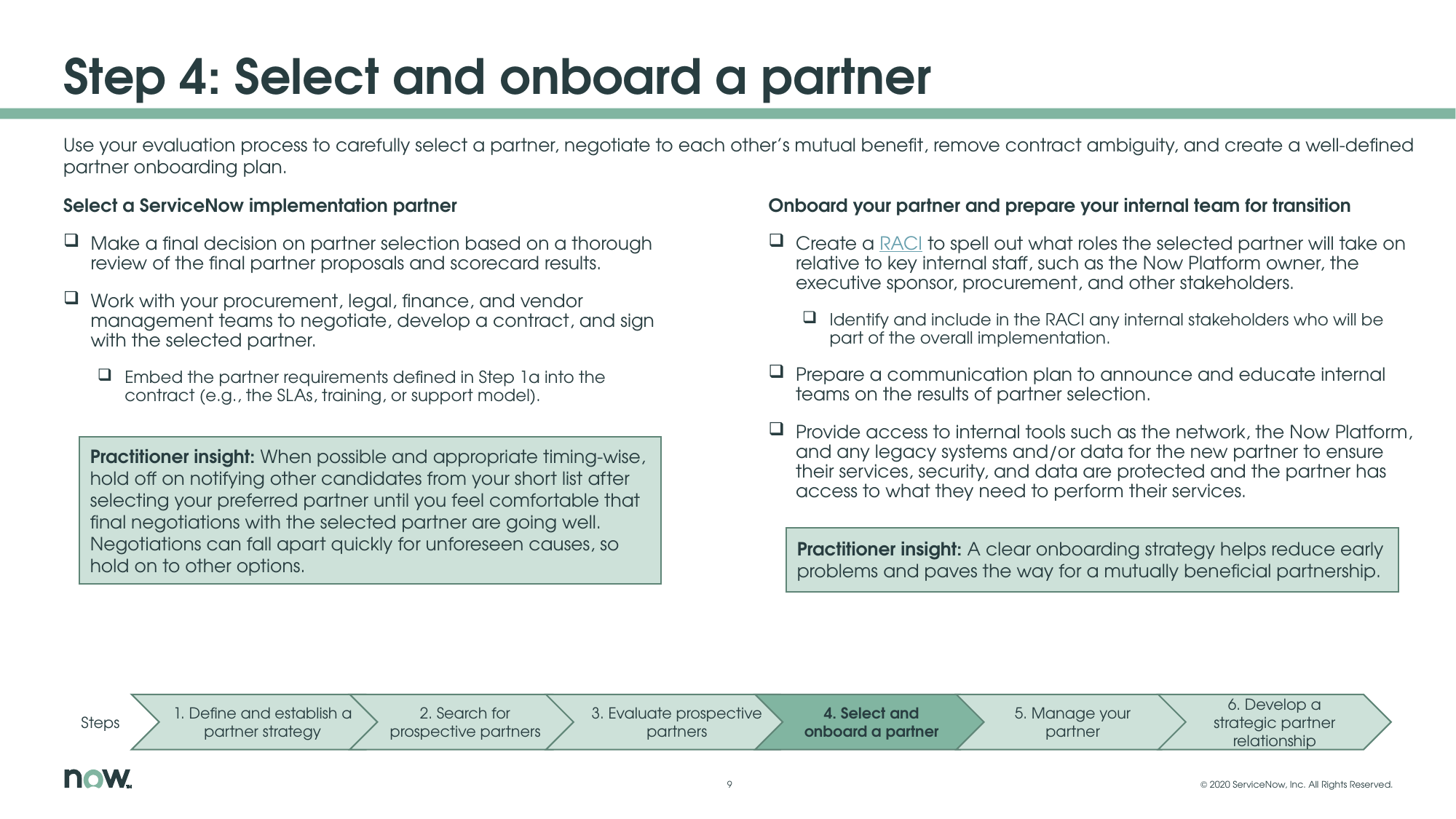

# Step 4: Select and onboard a partner

Use your evaluation process to carefully select a partner, negotiate to each other’s mutual benefit, remove contract ambiguity, and create a well-defined partner onboarding plan.
Select a ServiceNow implementation partner
Make a final decision on partner selection based on a thorough review of the final partner proposals and scorecard results.
Work with your procurement, legal, finance, and vendor management teams to negotiate, develop a contract, and sign with the selected partner.
Embed the partner requirements defined in Step 1a into the contract (e.g., the SLAs, training, or support model).

Onboard your partner and prepare your internal team for transition
Create a RACI to spell out what roles the selected partner will take on relative to key internal staff, such as the Now Platform owner, the executive sponsor, procurement, and other stakeholders.
Identify and include in the RACI any internal stakeholders who will be part of the overall implementation.
Prepare a communication plan to announce and educate internal teams on the results of partner selection.
Provide access to internal tools such as the network, the Now Platform, and any legacy systems and/or data for the new partner to ensure their services, security, and data are protected and the partner has access to what they need to perform their services.

Practitioner insight: When possible and appropriate timing-wise, hold off on notifying other candidates from your short list after selecting your preferred partner until you feel comfortable that final negotiations with the selected partner are going well. Negotiations can fall apart quickly for unforeseen causes, so hold on to other options.
Practitioner insight: A clear onboarding strategy helps reduce early problems and paves the way for a mutually beneficial partnership.
Steps
1. Define and establish a partner strategy
2. Search for prospective partners
3. Evaluate prospective partners
4. Select and onboard a partner
5. Manage your partner
6. Develop a strategic partner relationship